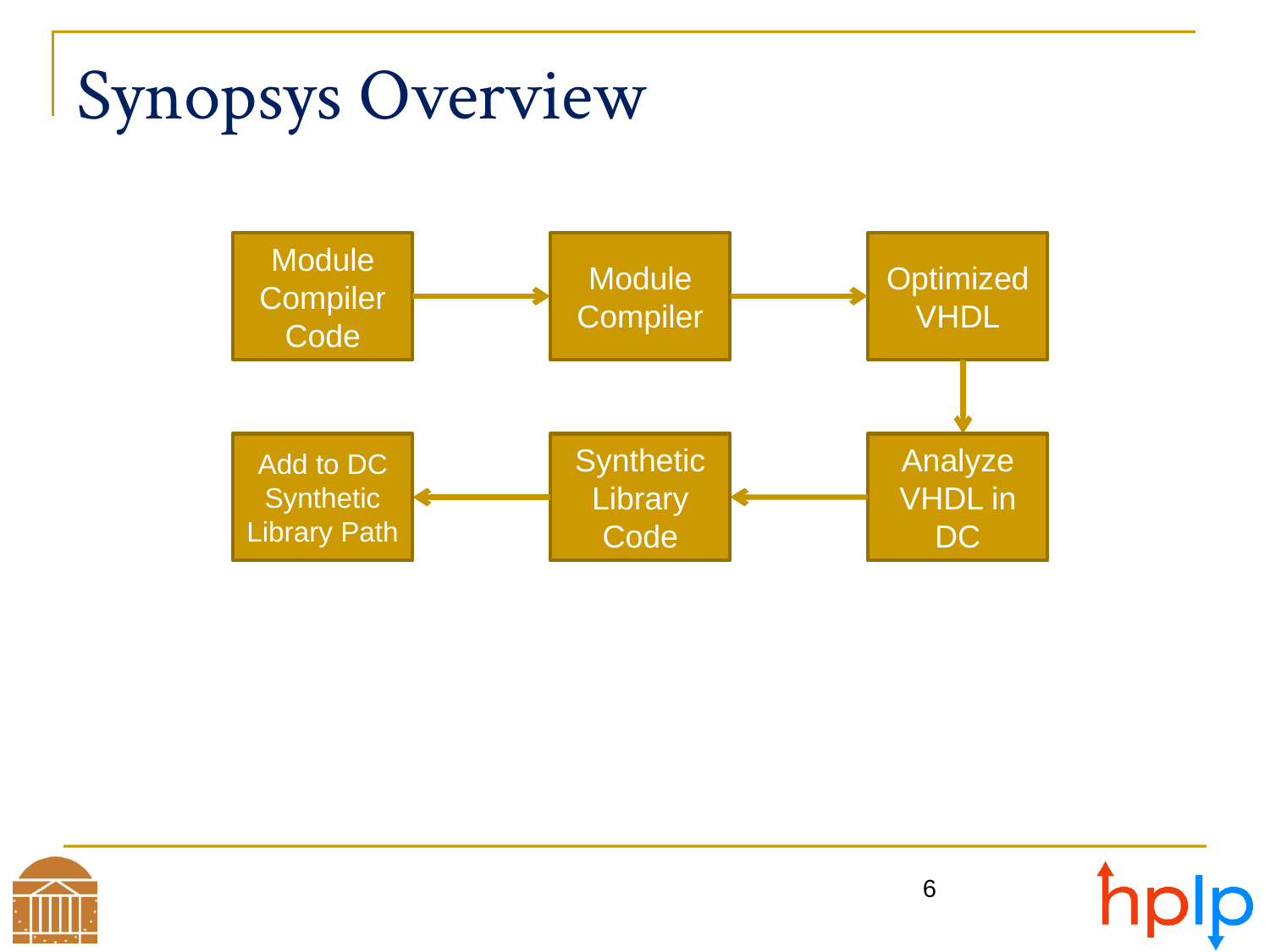

# Synopsys Overview
Module Compiler Code
Module Compiler
Optimized VHDL
Add to DC Synthetic Library Path
Synthetic Library Code
Analyze VHDL in DC
6